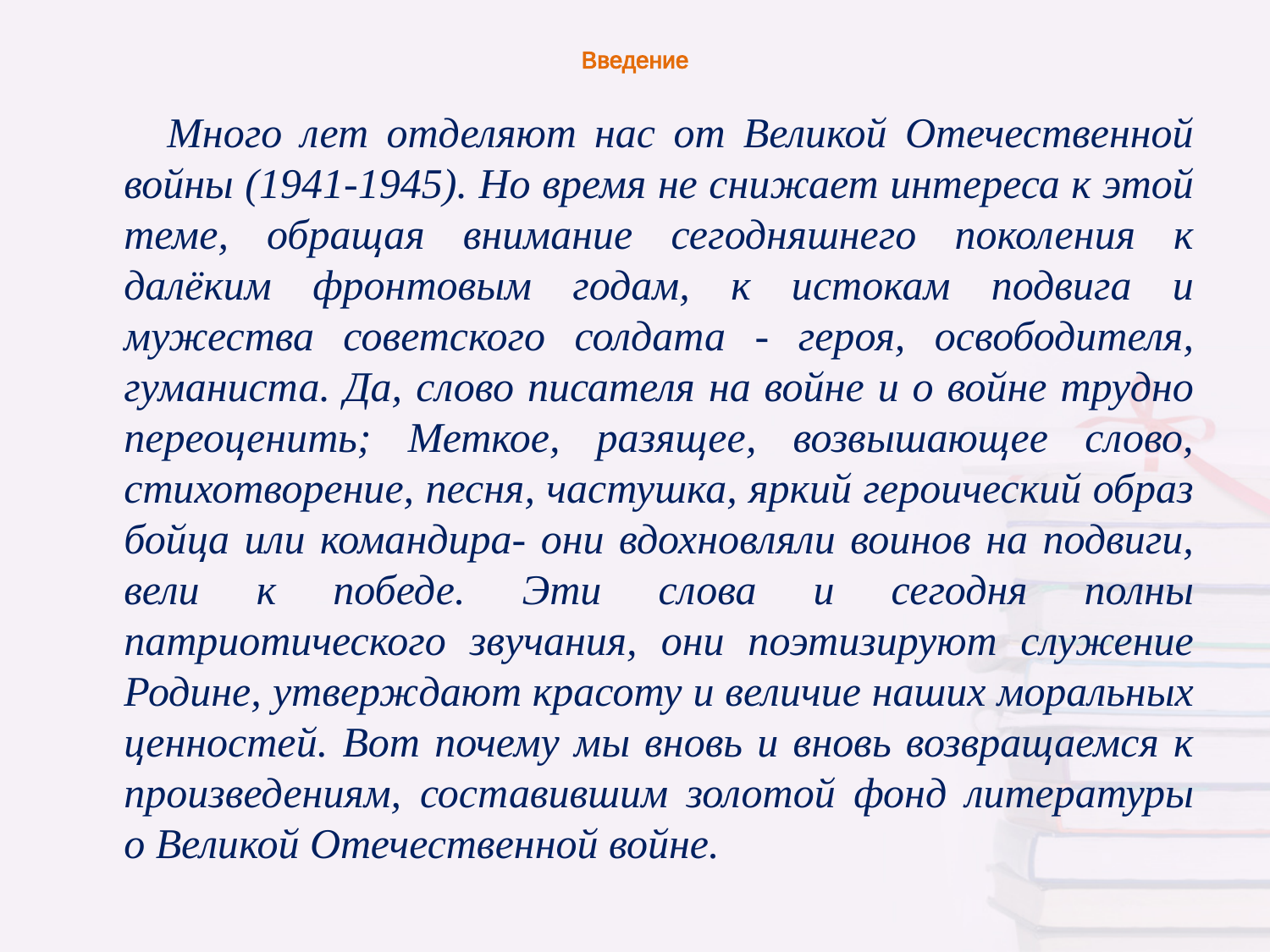

# Введение
     Много лет отделяют нас от Великой Отечественной войны (1941-1945). Но время не снижает интереса к этой теме, обращая внимание сегодняшнего поколения к далёким фронтовым годам, к истокам подвига и мужества советского солдата - героя, освободителя, гуманиста. Да, слово писателя на войне и о войне трудно переоценить; Меткое, разящее, возвышающее слово, стихотворение, песня, частушка, яркий героический образ бойца или командира- они вдохновляли воинов на подвиги, вели к победе. Эти слова и сегодня полны патриотического звучания, они поэтизируют служение Родине, утверждают красоту и величие наших моральных ценностей. Вот почему мы вновь и вновь возвращаемся к произведениям, составившим золотой фонд литературы о Великой Отечественной войне.